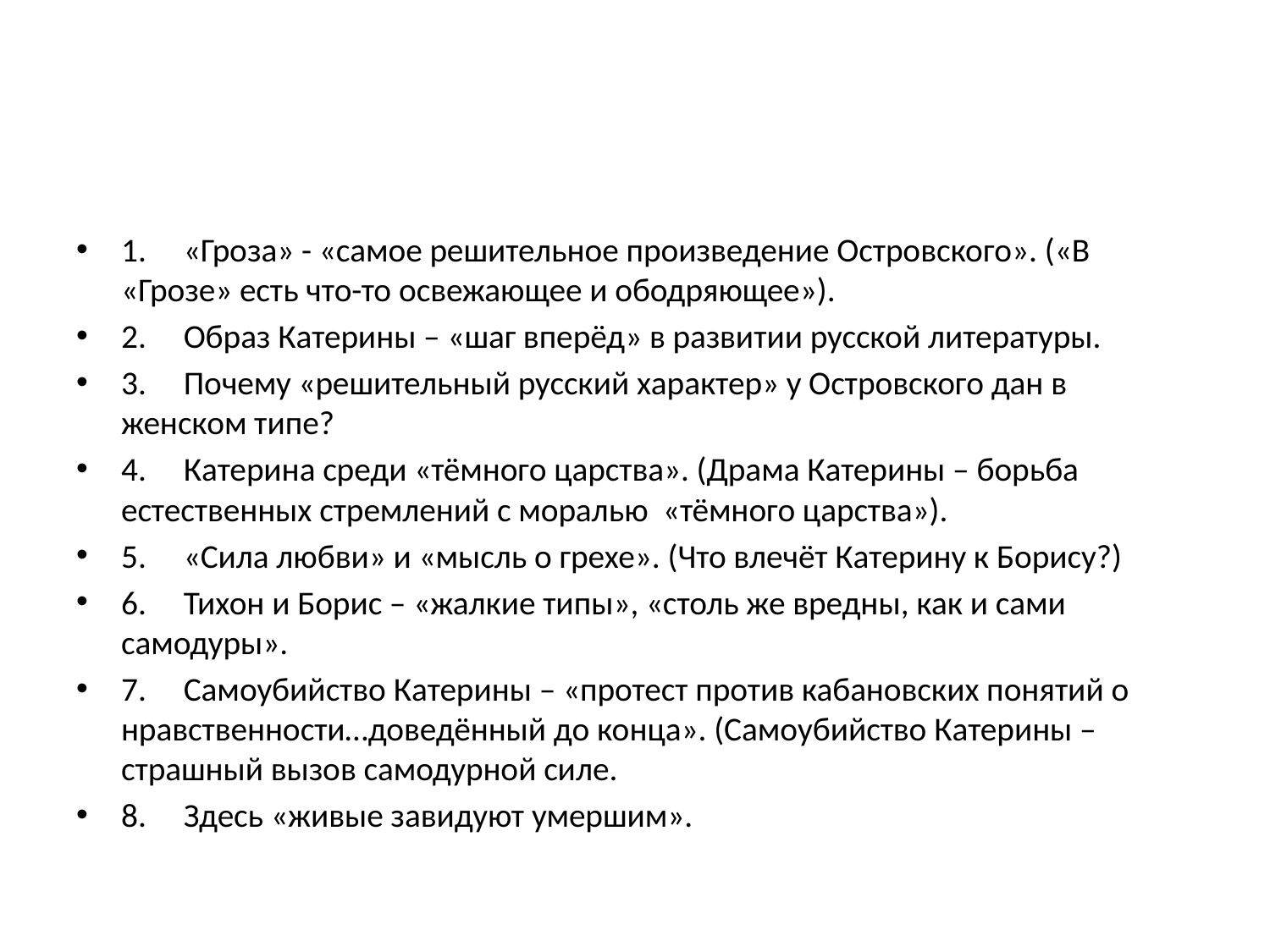

1.     «Гроза» - «самое решительное произведение Островского». («В «Грозе» есть что-то освежающее и ободряющее»).
2.     Образ Катерины – «шаг вперёд» в развитии русской литературы.
3.     Почему «решительный русский характер» у Островского дан в женском типе?
4.     Катерина среди «тёмного царства». (Драма Катерины – борьба естественных стремлений с моралью  «тёмного царства»).
5.     «Сила любви» и «мысль о грехе». (Что влечёт Катерину к Борису?)
6.     Тихон и Борис – «жалкие типы», «столь же вредны, как и сами самодуры».
7.     Самоубийство Катерины – «протест против кабановских понятий о нравственности…доведённый до конца». (Самоубийство Катерины – страшный вызов самодурной силе.
8.     Здесь «живые завидуют умершим».